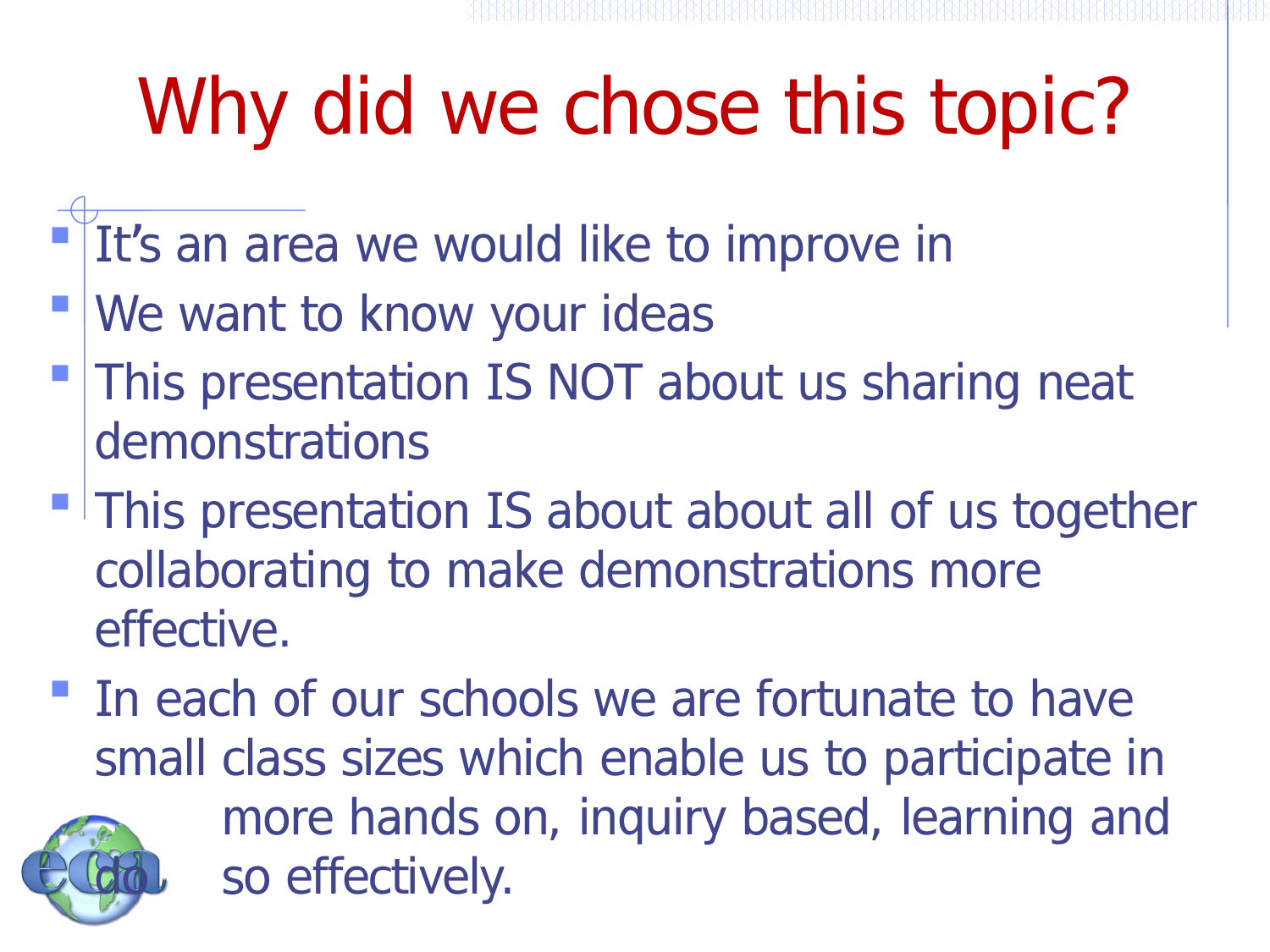

# Why did we chose this topic?
It’s an area we would like to improve in
We want to know your ideas
This presentation IS NOT about us sharing neat demonstrations
This presentation IS about about all of us together collaborating to make demonstrations more effective.
In each of our schools we are fortunate to have small class sizes which enable us to participate in 	more hands on, inquiry based, learning and do 	so effectively.